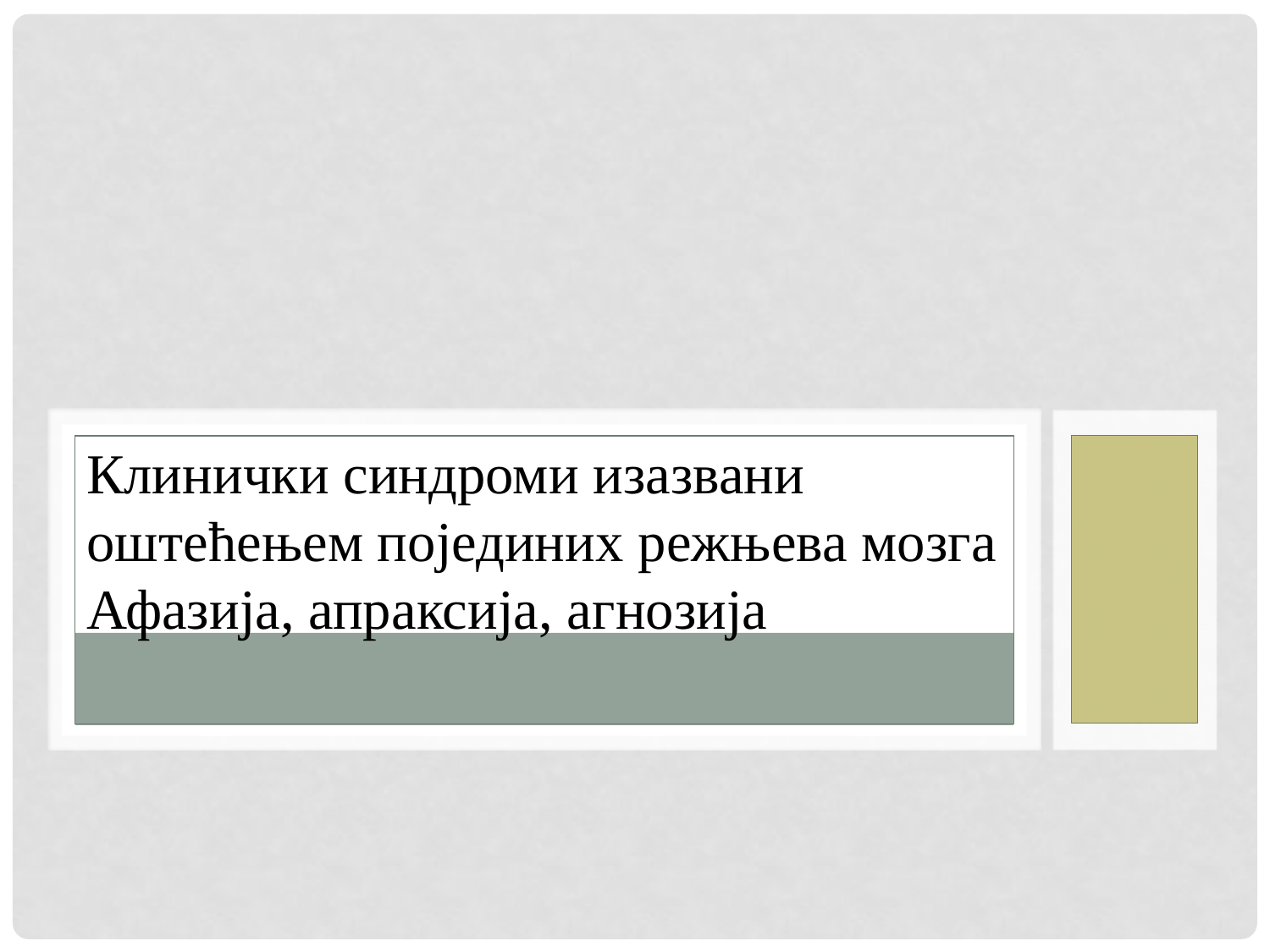

Клинички синдроми изазвани оштећењем појединих режњева мозга
Афазија, апраксија, агнозија